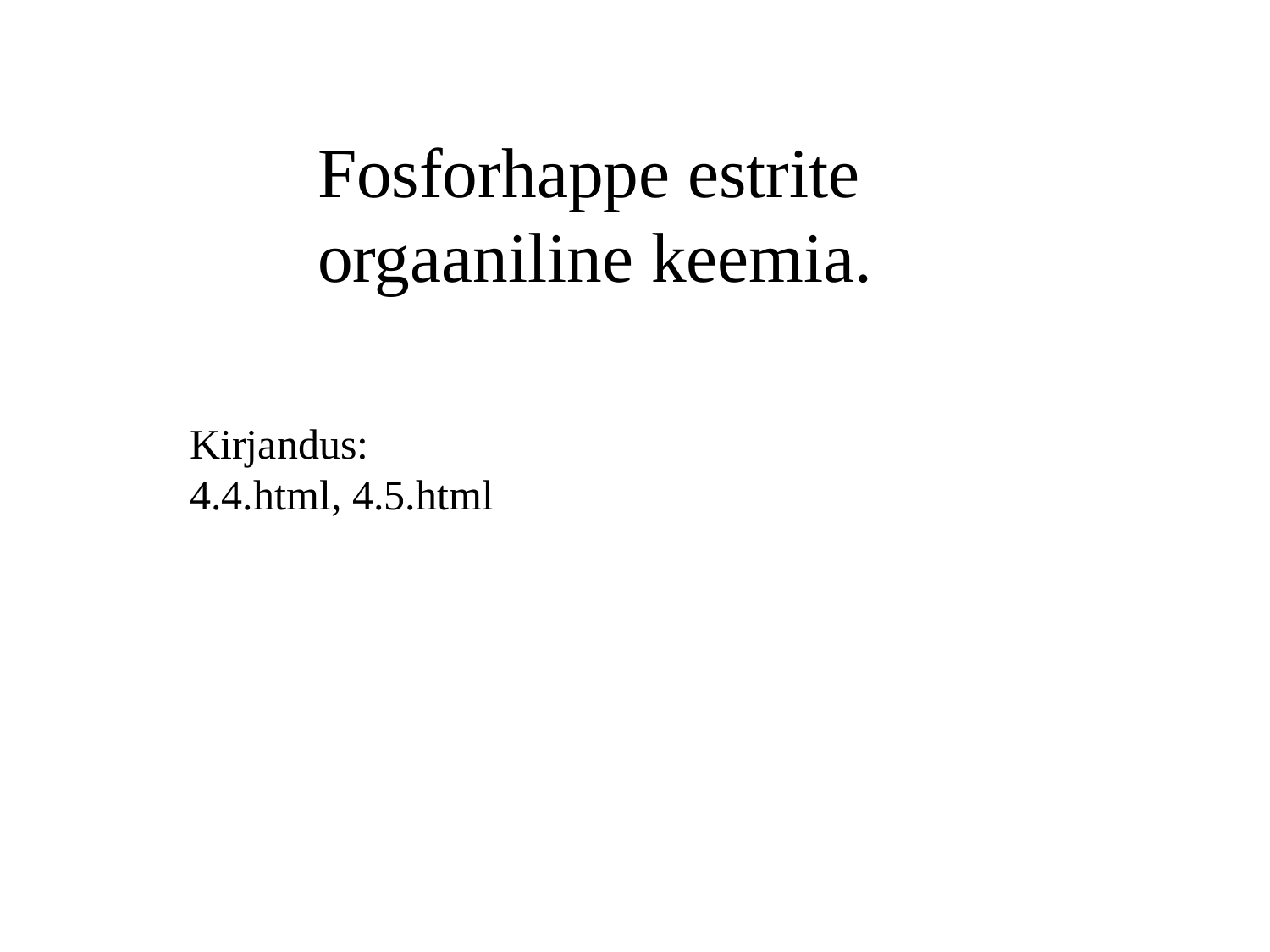

Fosforhappe estrite
orgaaniline keemia.
Kirjandus:
4.4.html, 4.5.html